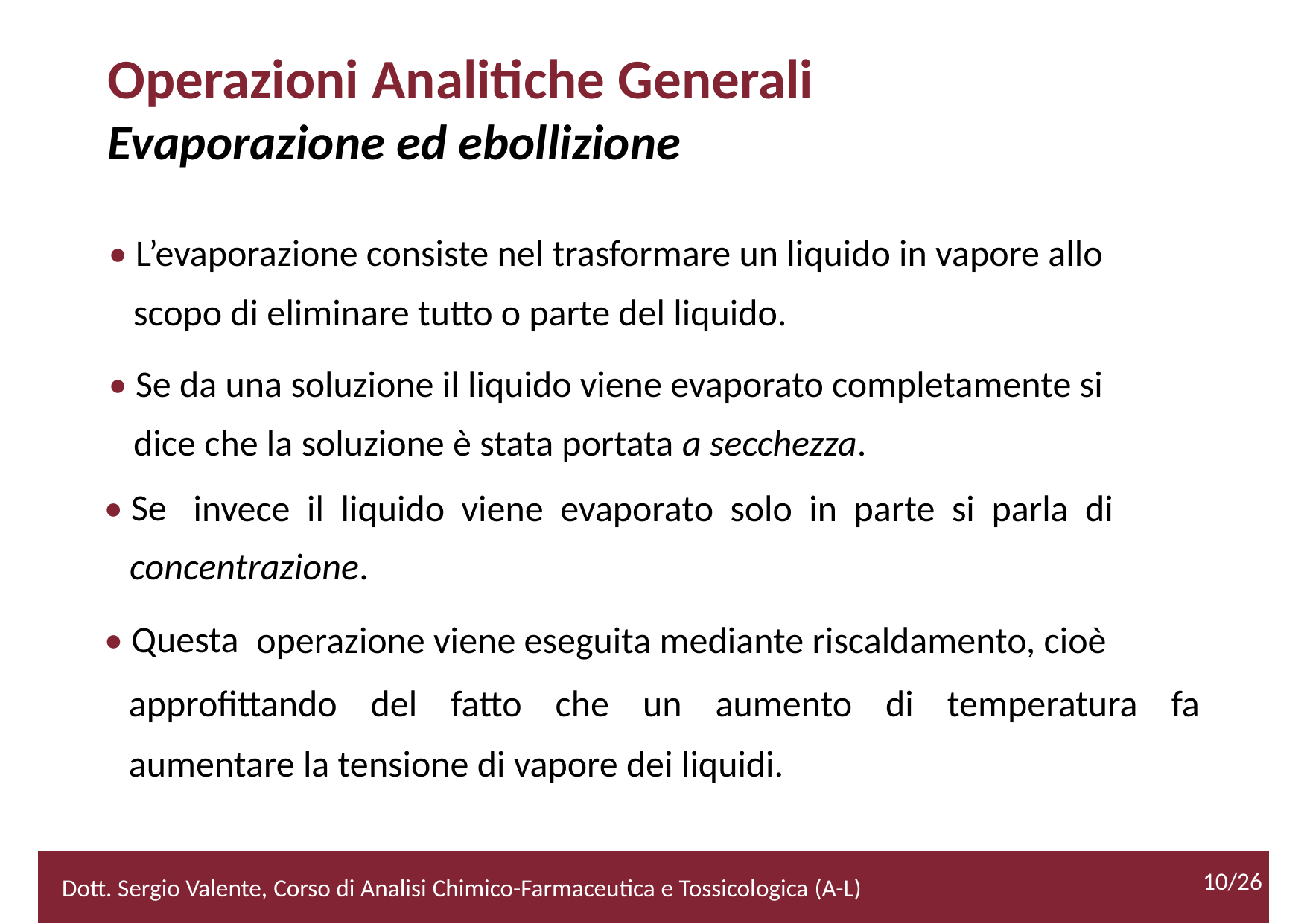

Operazioni Analitiche Generali
Evaporazione ed ebollizione
• L’evaporazione consiste nel trasformare un liquido in vapore allo

	scopo di eliminare tutto o parte del liquido.

• Se da una soluzione il liquido viene evaporato completamente si

	dice che la soluzione è stata portata a secchezza.
• Se
invece  il  liquido  viene  evaporato  solo  in  parte  si  parla  di
concentrazione.
• Questa
operazione viene eseguita mediante riscaldamento, cioè
	approfittando    del    fatto    che    un    aumento    di    temperatura    fa

	aumentare la tensione di vapore dei liquidi.

		11/27

10/26
2/52
Dott. Sergio Valente, Corso di Analisi Chimico-Farmaceutica e Tossicologica (A-L)